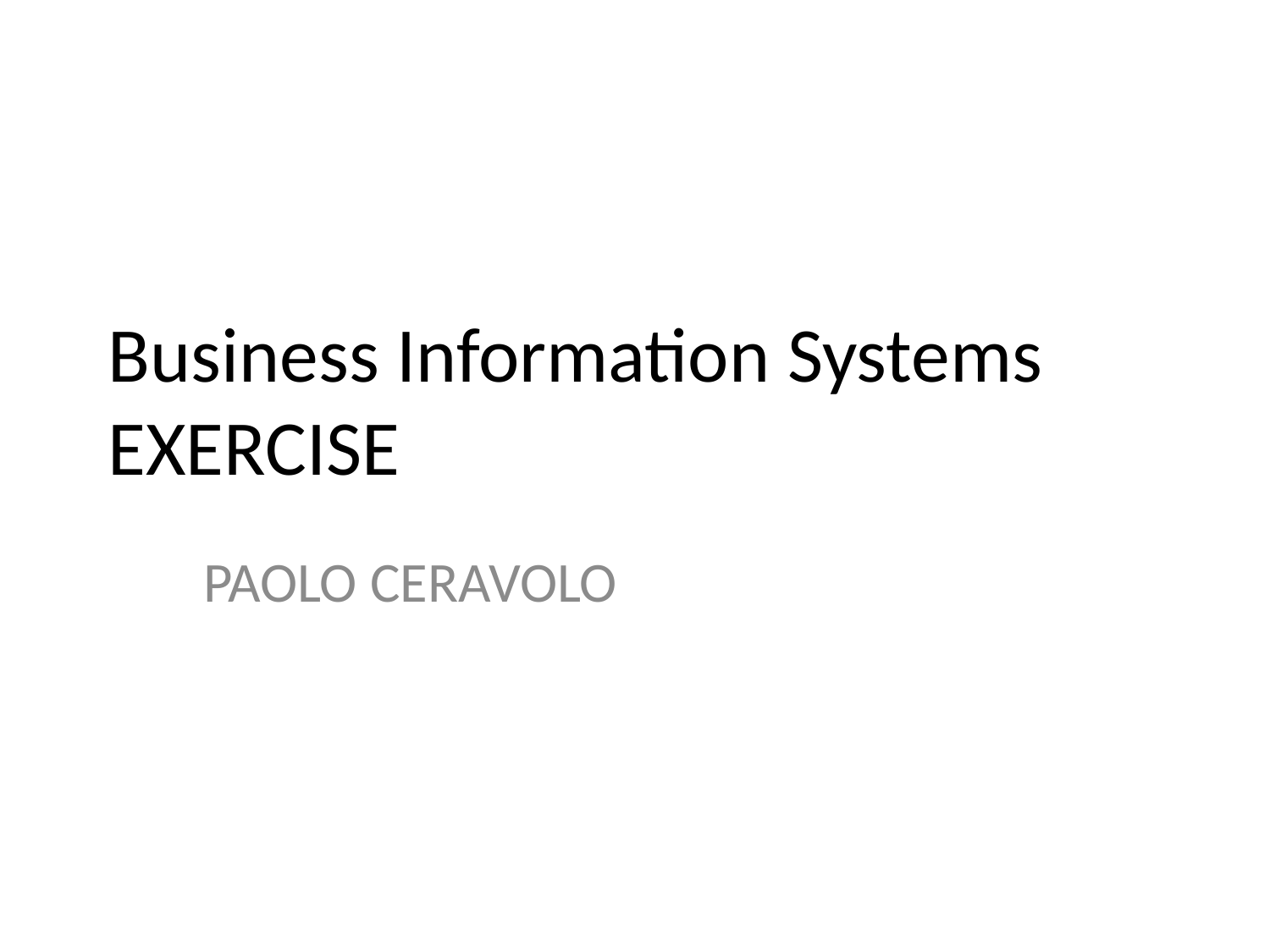

# Business Information Systems EXERCISE
PAOLO CERAVOLO